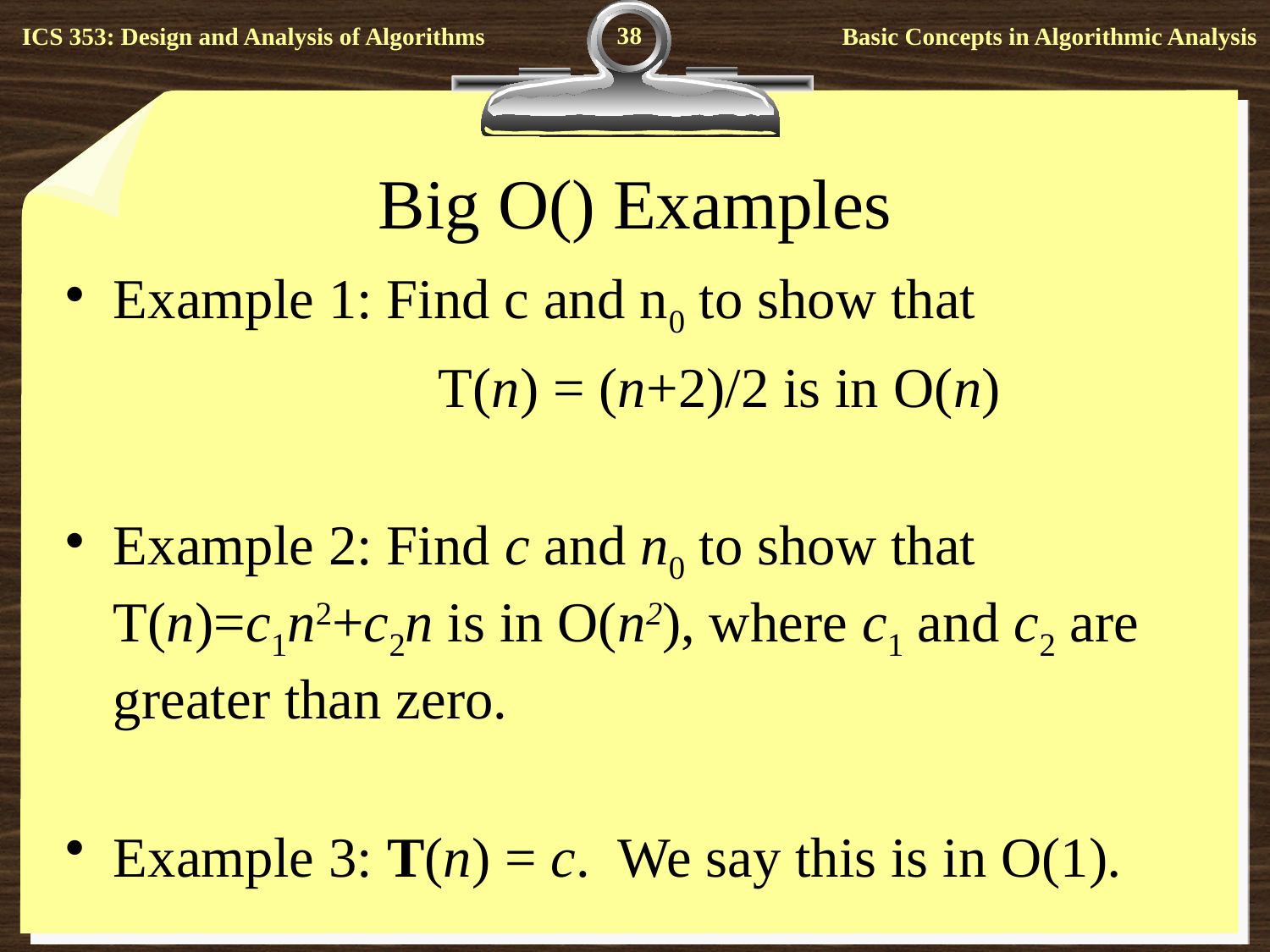

38
# Big O() Examples
Example 1: Find c and n0 to show that
			     T(n) = (n+2)/2 is in O(n)

Example 2: Find c and n0 to show that T(n)=c1n2+c2n is in O(n2), where c1 and c2 are greater than zero.

Example 3: T(n) = c.  We say this is in O(1).